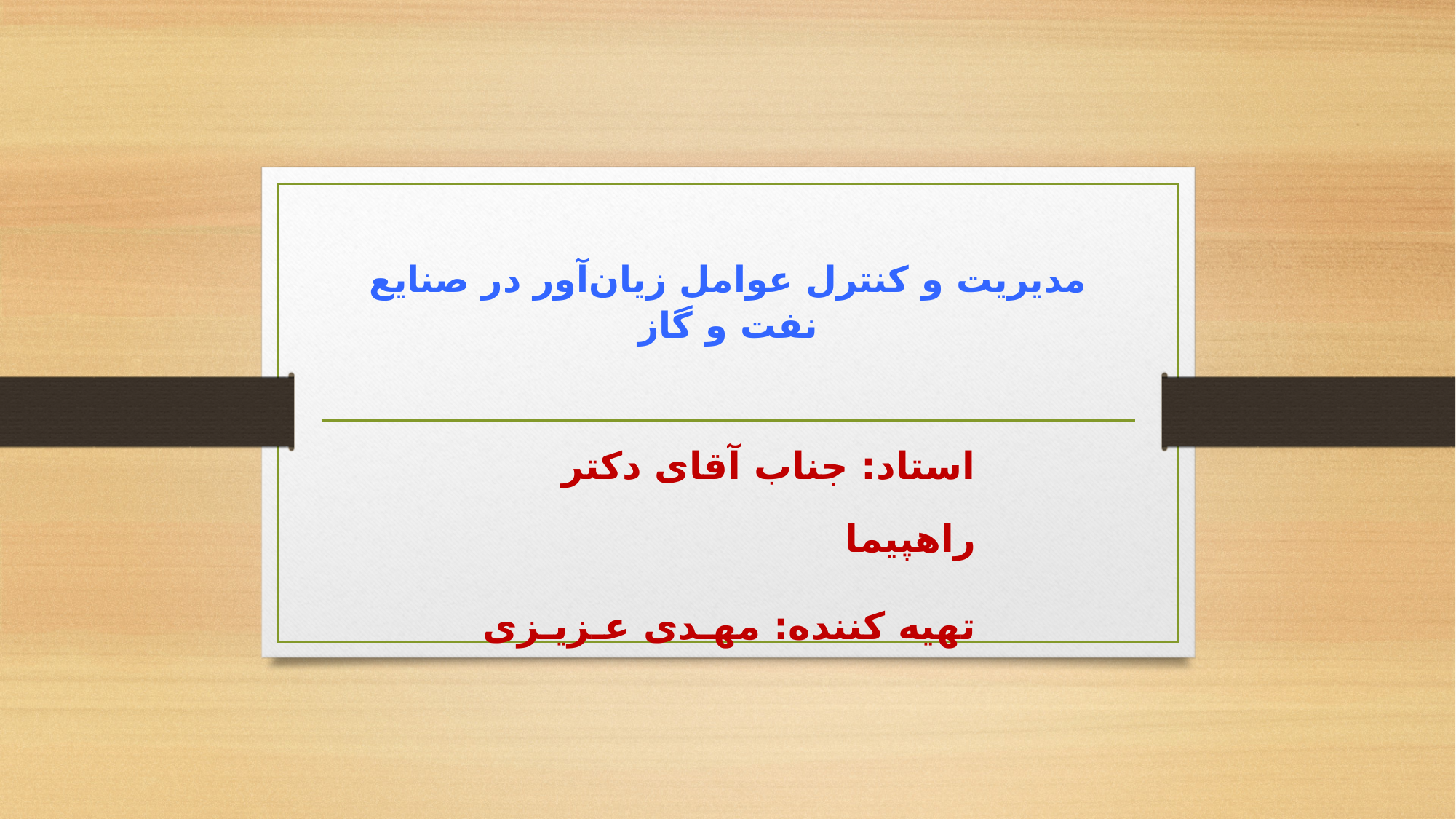

# مدیریت و کنترل عوامل زیان‌آور در صنایع نفت و گاز
استاد: جناب آقای دکتر راهپیما
تهیه کننده: مهـدی عـزیـزی